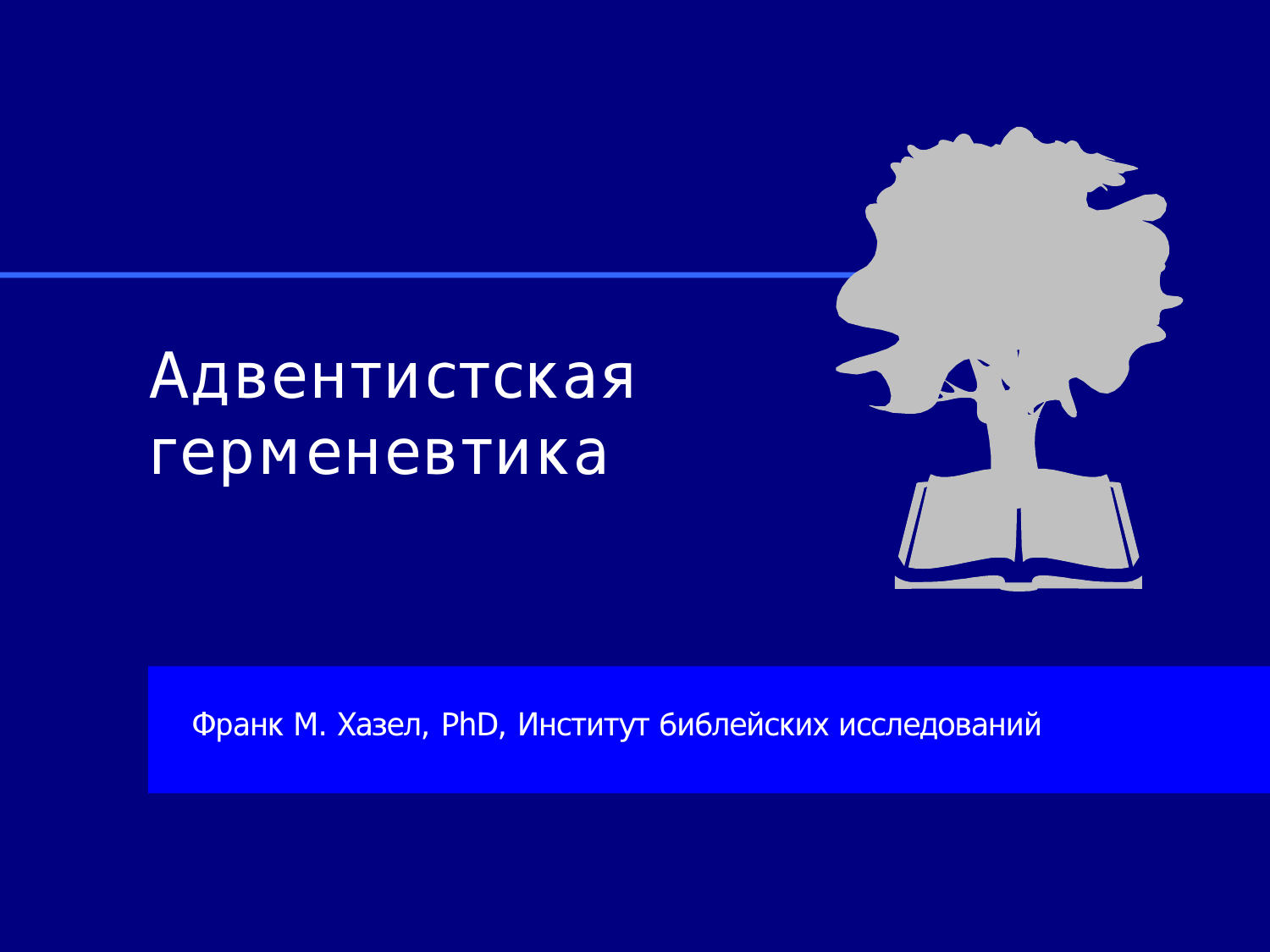

Адвентистская герменевтика

Франк М. Хазел, PhD, Институт библейских исследований